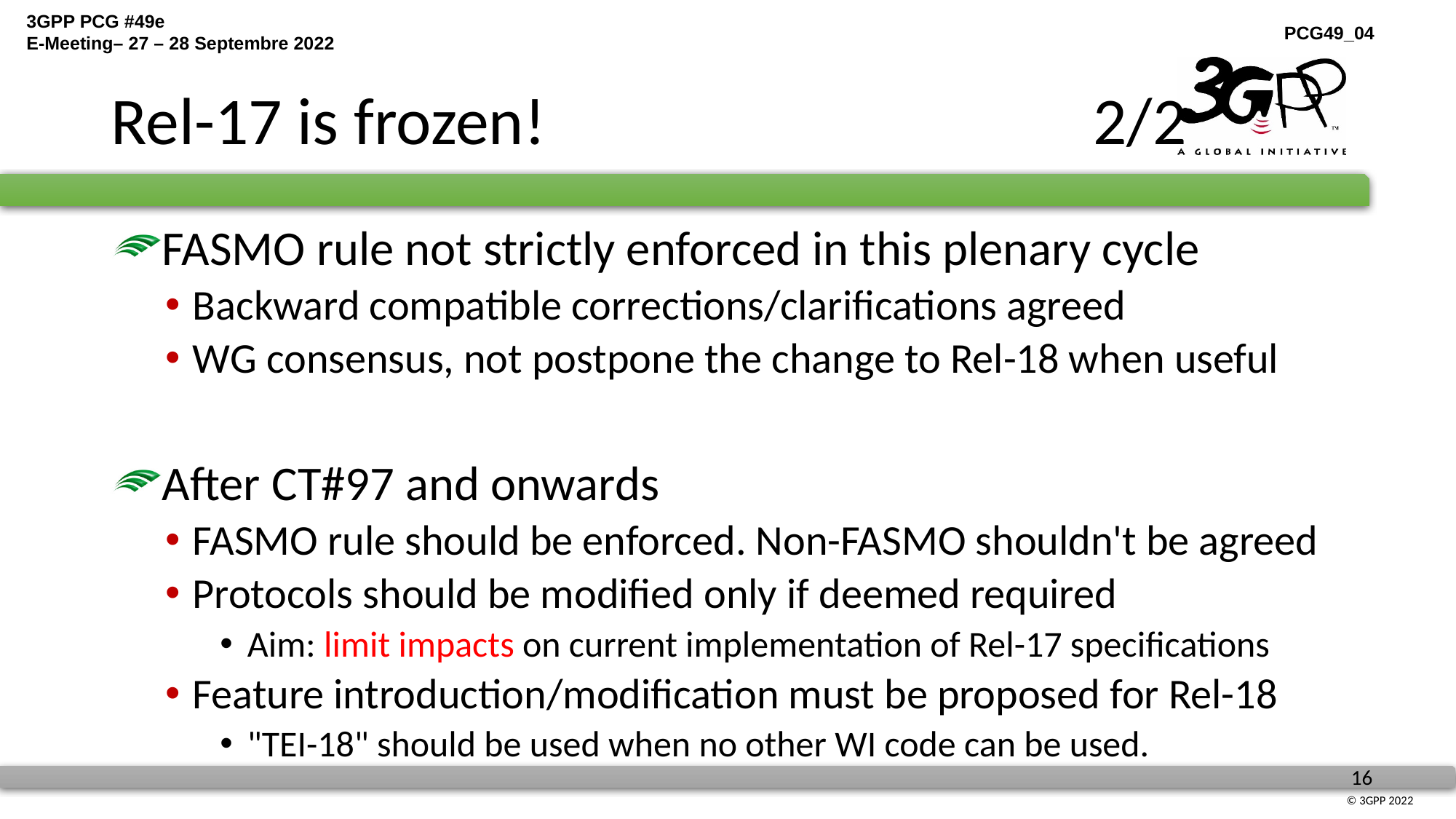

# Rel-17 is frozen! 					2/2
FASMO rule not strictly enforced in this plenary cycle
Backward compatible corrections/clarifications agreed
WG consensus, not postpone the change to Rel-18 when useful

After CT#97 and onwards
FASMO rule should be enforced. Non-FASMO shouldn't be agreed
Protocols should be modified only if deemed required
Aim: limit impacts on current implementation of Rel-17 specifications
Feature introduction/modification must be proposed for Rel-18
"TEI-18" should be used when no other WI code can be used.